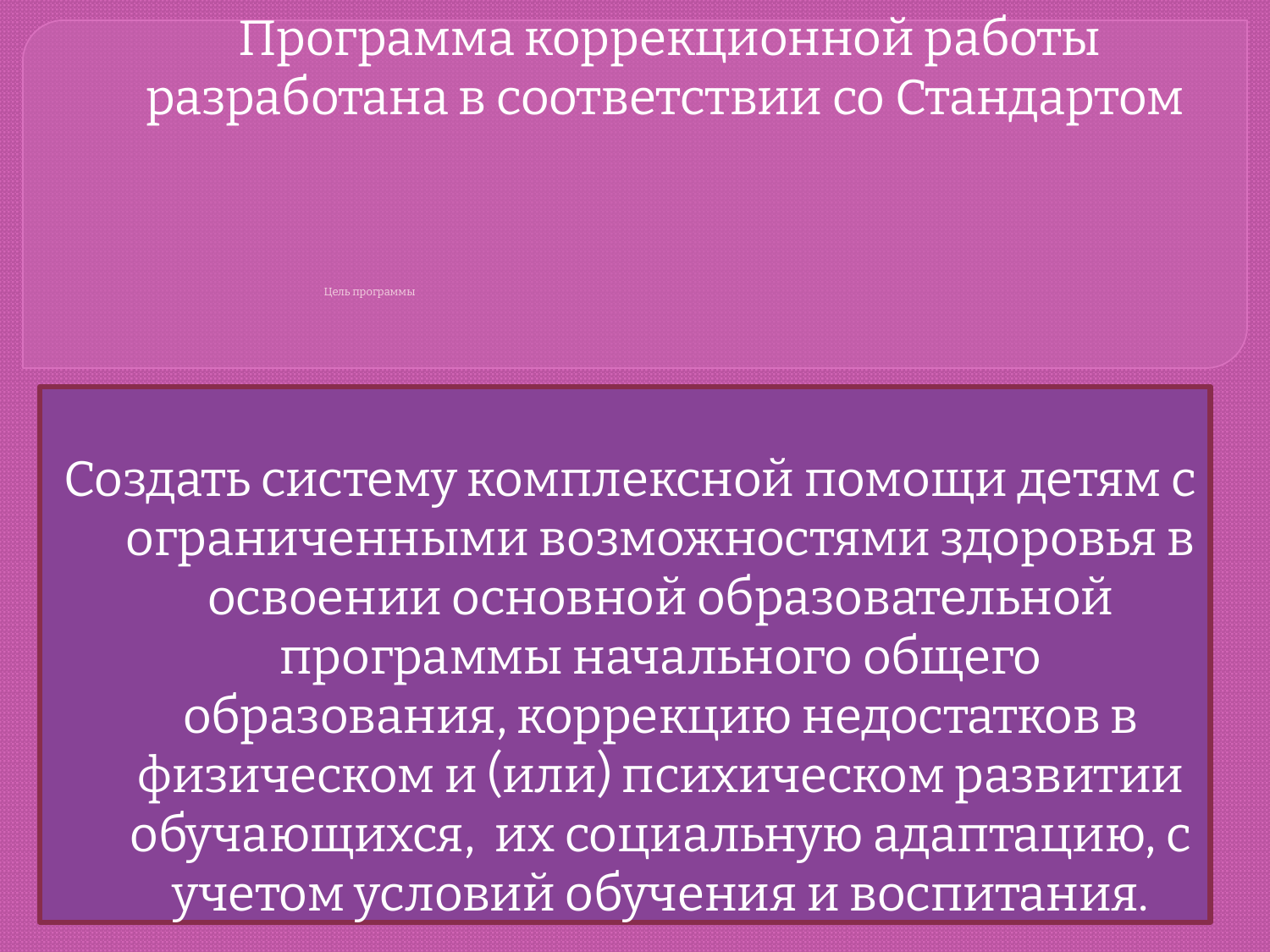

Программа коррекционной работы разработана в соответствии со Стандартом

# Цель программы

 Создать систему комплексной помощи детям с ограниченными возможностями здоровья в освоении основной образовательной программы начального общего образования, коррекцию недостатков в физическом и (или) психическом развитии обучающихся,  их социальную адаптацию, с учетом условий обучения и воспитания.